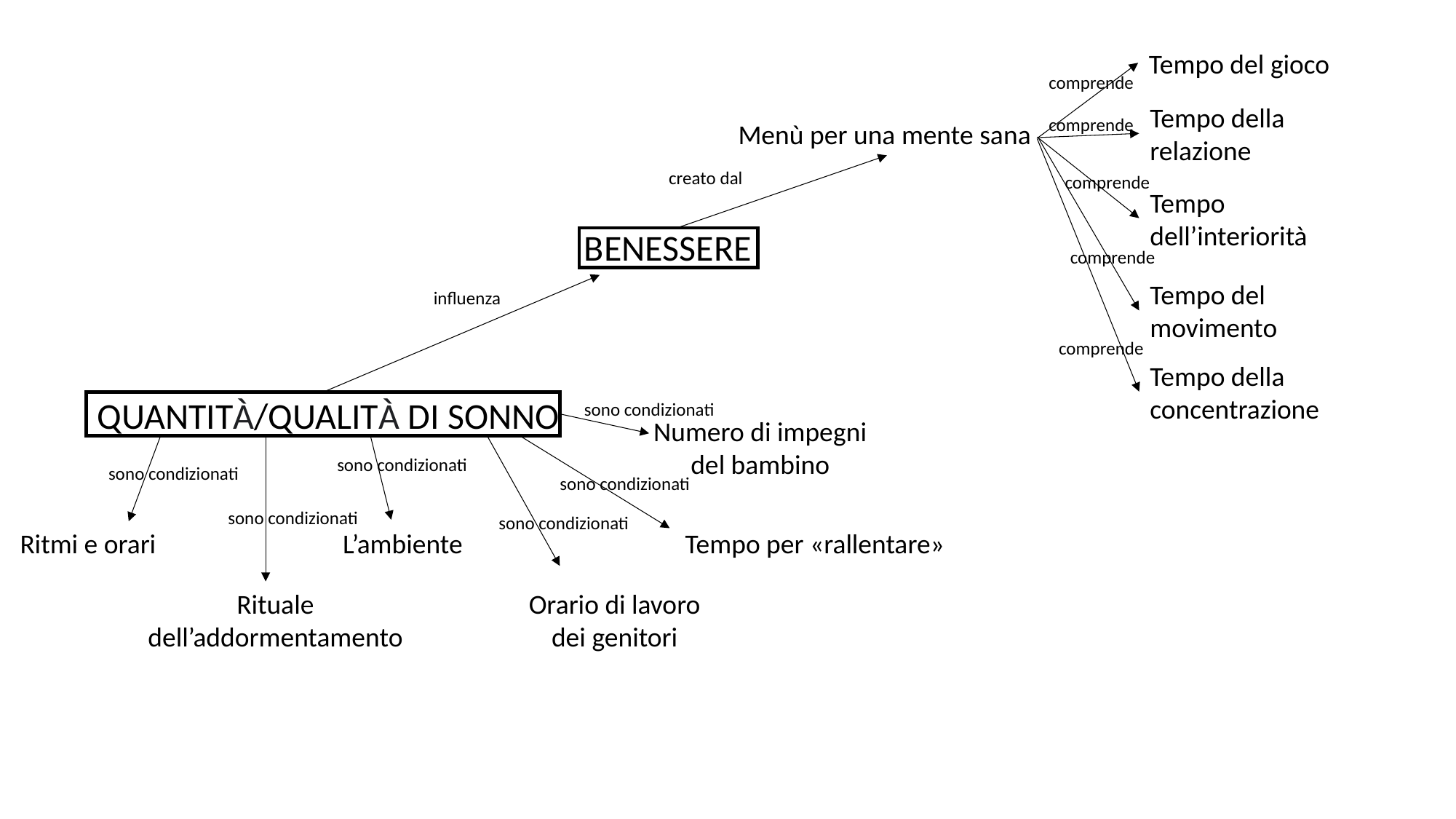

Tempo del gioco
comprende
Tempo della relazione
comprende
Menù per una mente sana
 creato dal
comprende
Tempo dell’interiorità
BENESSERE

comprende
Tempo del movimento
influenza
comprende
Tempo della concentrazione
QUANTITÀ/QUALITÀ DI SONNO

sono condizionati
Numero di impegni del bambino
sono condizionati
sono condizionati
sono condizionati
sono condizionati
sono condizionati
Ritmi e orari
L’ambiente
Tempo per «rallentare»
Orario di lavoro dei genitori
Rituale dell’addormentamento